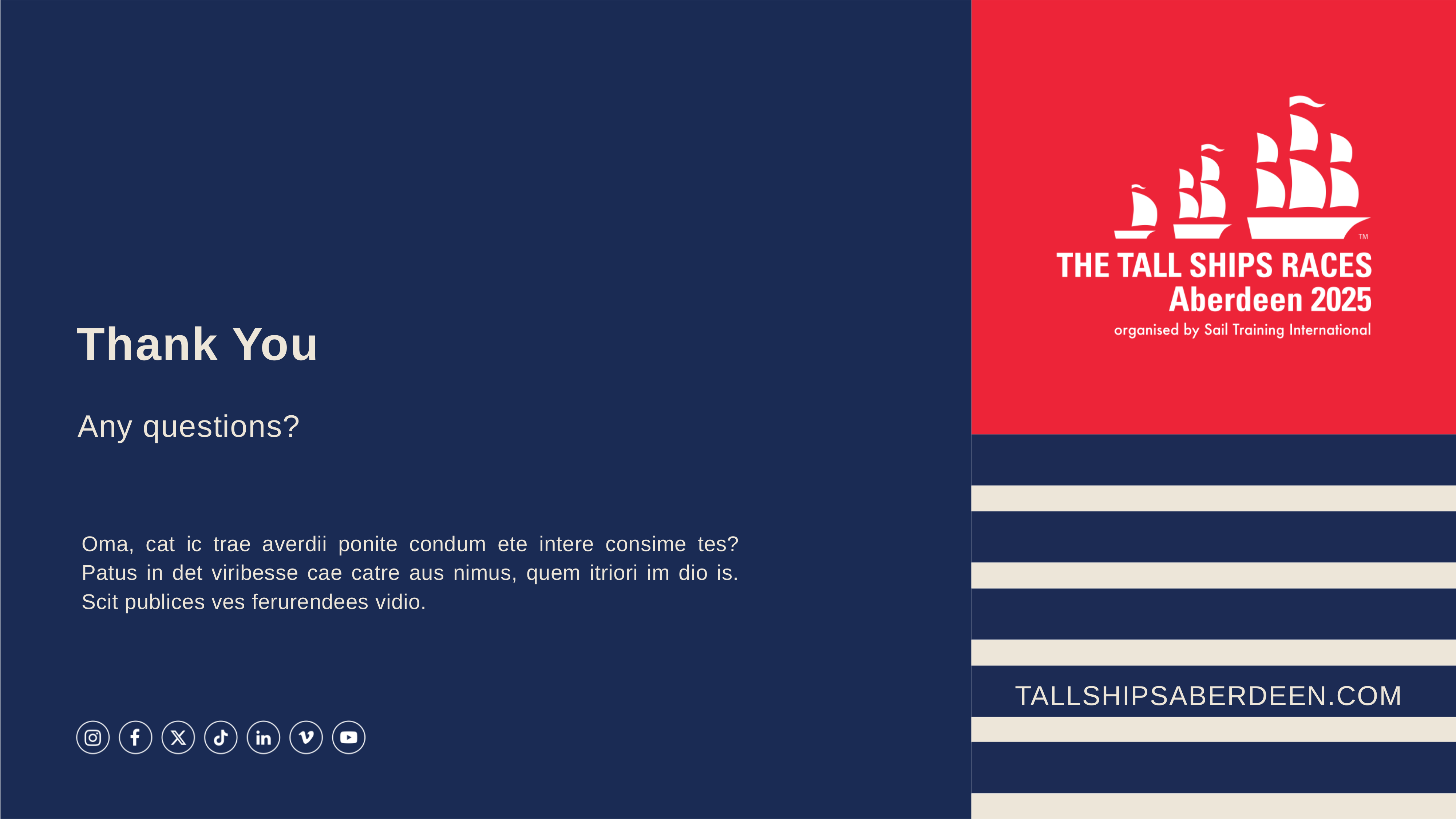

Thank You
Any questions?
Oma, cat ic trae averdii ponite condum ete intere consime tes? Patus in det viribesse cae catre aus nimus, quem itriori im dio is. Scit publices ves ferurendees vidio.